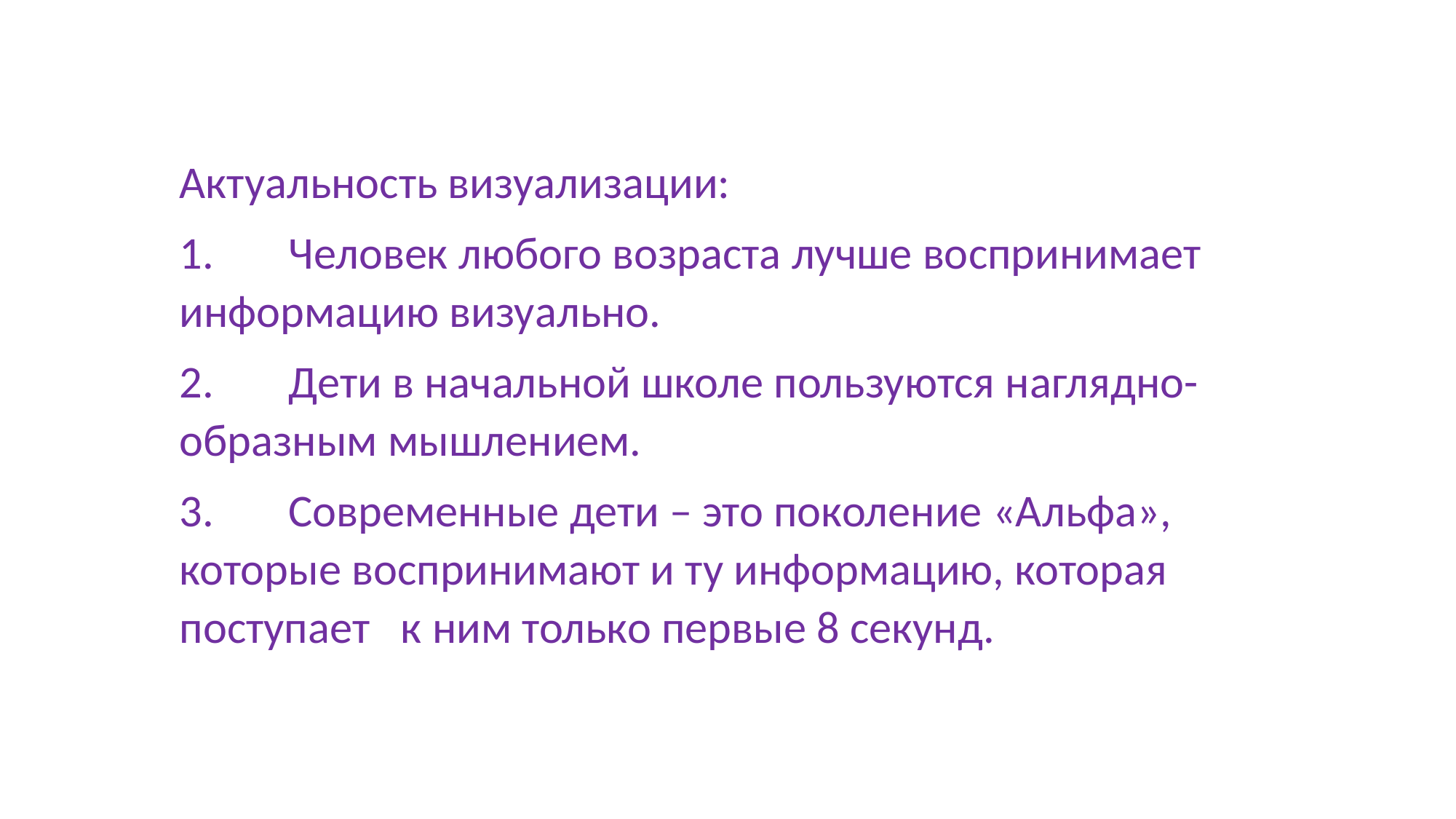

Актуальность визуализации:
1.	Человек любого возраста лучше воспринимает информацию визуально.
2.	Дети в начальной школе пользуются наглядно-образным мышлением.
3.	Современные дети – это поколение «Альфа», которые воспринимают и ту информацию, которая поступает   к ним только первые 8 секунд.